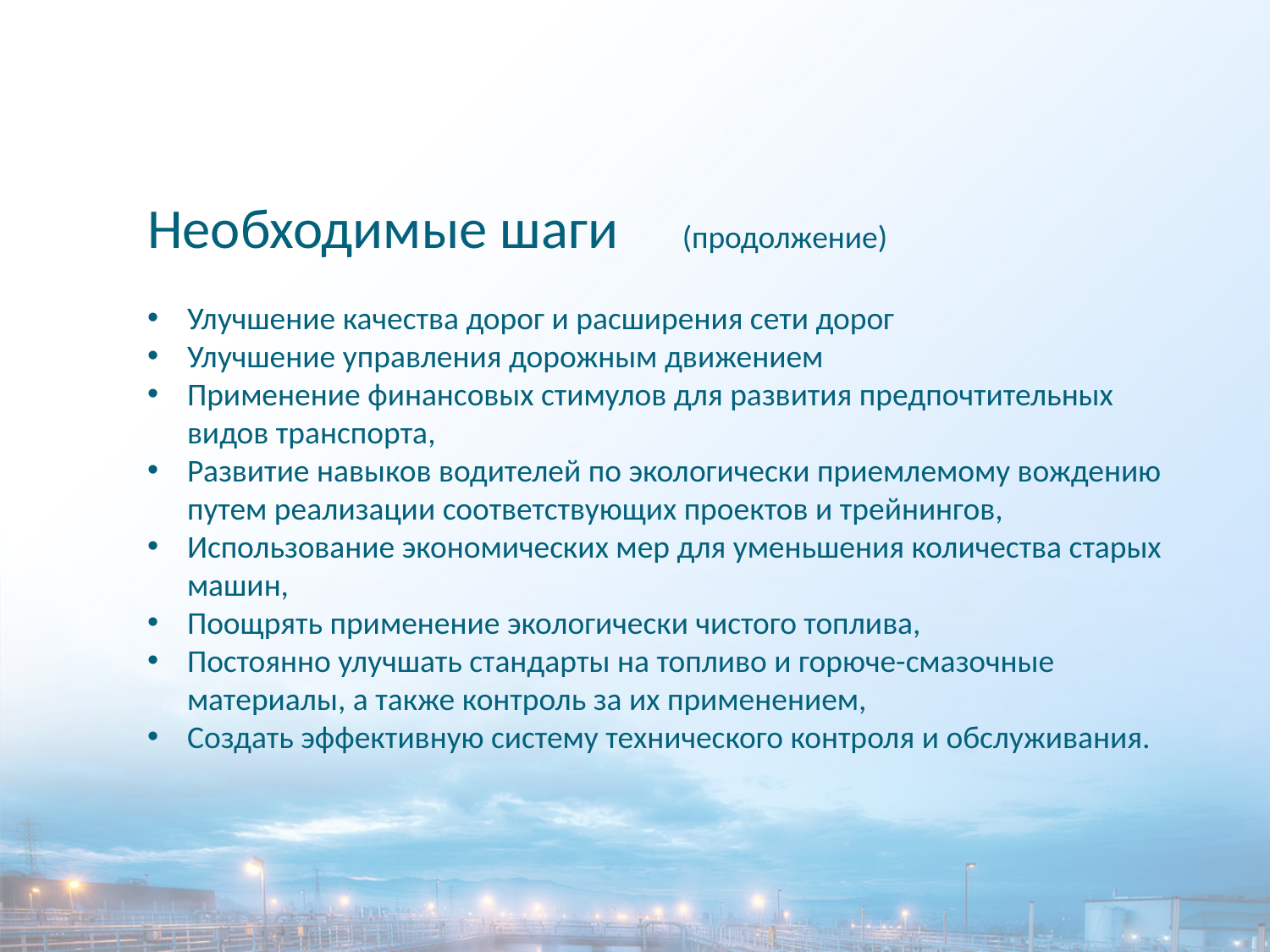

Необходимые шаги     (продолжение)

Улучшение качества дорог и расширения сети дорог
Улучшение управления дорожным движением
Применение финансовых стимулов для развития предпочтительных видов транспорта,
Развитие навыков водителей по экологически приемлемому вождению путем реализации соответствующих проектов и трейнингов,
Использование экономических мер для уменьшения количества старых машин,
Поощрять применение экологически чистого топлива,
Постоянно улучшать стандарты на топливо и горюче-смазочные материалы, а также контроль за их применением,
Создать эффективную систему технического контроля и обслуживания.